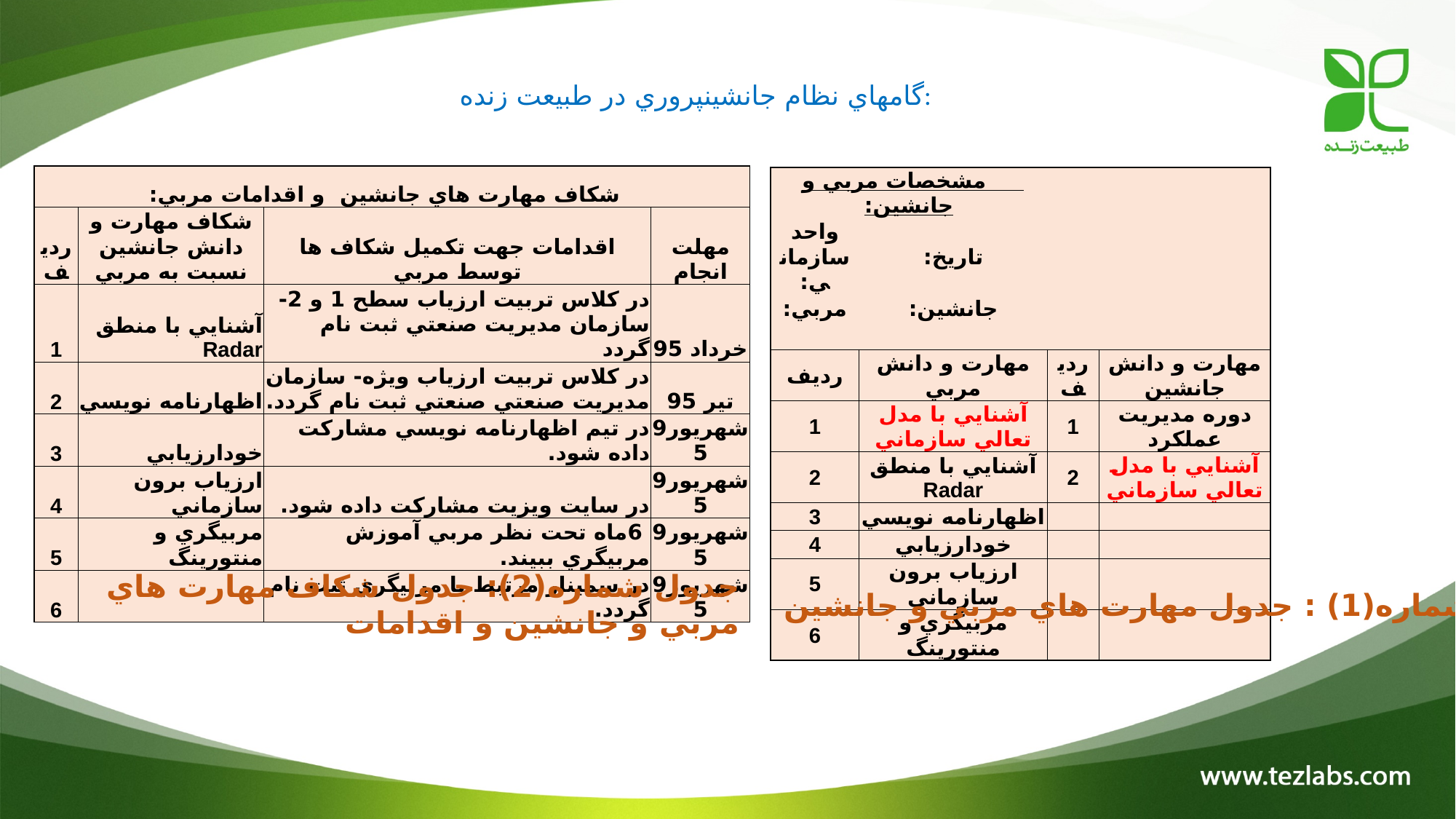

# گام­هاي نظام جانشين­پروري در طبيعت زنده:
| شکاف مهارت هاي جانشين و اقدامات مربي: |  |  |  |
| --- | --- | --- | --- |
| رديف | شکاف مهارت و دانش جانشين نسبت به مربي | اقدامات جهت تکميل شکاف ها توسط مربي | مهلت انجام |
| 1 | آشنايي با منطق Radar | در کلاس تربيت ارزياب سطح 1 و 2-سازمان مديريت صنعتي ثبت نام گردد | خرداد 95 |
| 2 | اظهارنامه نويسي | در کلاس تربيت ارزياب ويژه- سازمان مديريت صنعتي صنعتي ثبت نام گردد. | تير 95 |
| 3 | خودارزيابي | در تيم اظهارنامه نويسي مشارکت داده شود. | شهريور95 |
| 4 | ارزياب برون سازماني | در سايت ويزيت مشارکت داده شود. | شهريور95 |
| 5 | مربيگري و منتورينگ | 6ماه تحت نظر مربي آموزش مربيگري ببيند. | شهريور95 |
| 6 |  | در سمينار مرتبط با مربيگري ثبت نام گردد. | شهريور95 |
| مشخصات مربي و جانشين: |  |  |  |
| --- | --- | --- | --- |
| واحد سازماني: | تاريخ: |  |  |
| مربي: | جانشين: |  |  |
|  |  |  |  |
| رديف | مهارت و دانش مربي | رديف | مهارت و دانش جانشين |
| 1 | آشنايي با مدل تعالي سازماني | 1 | دوره مديريت عملکرد |
| 2 | آشنايي با منطق Radar | 2 | آشنايي با مدل تعالي سازماني |
| 3 | اظهارنامه نويسي |  |  |
| 4 | خودارزيابي |  |  |
| 5 | ارزياب برون سازماني |  |  |
| 6 | مربيگري و منتورينگ |  |  |
جدول شماره(2): جدول شکاف مهارت هاي مربي و جانشين و اقدامات
جدول شماره(1) : جدول مهارت هاي مربي و جانشين